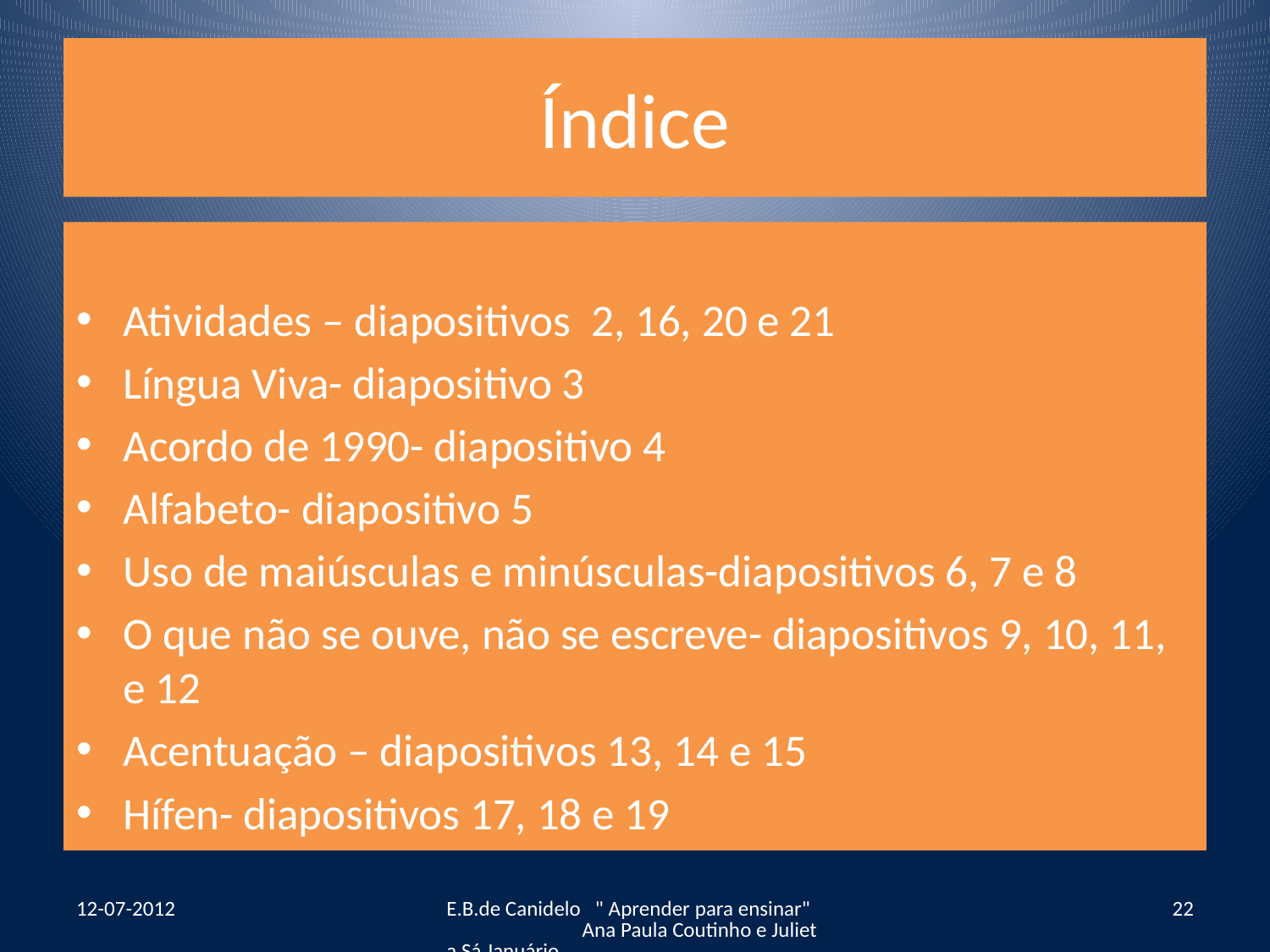

# Índice

Atividades – diapositivos  2, 16, 20 e 21
Língua Viva- diapositivo 3
Acordo de 1990- diapositivo 4
Alfabeto- diapositivo 5
Uso de maiúsculas e minúsculas-diapositivos 6, 7 e 8
O que não se ouve, não se escreve- diapositivos 9, 10, 11, e 12
Acentuação – diapositivos 13, 14 e 15
Hífen- diapositivos 17, 18 e 19

12-07-2012
E.B.de Canidelo   " Aprender para ensinar"                              Ana Paula Coutinho e Julieta Sá Januário
22